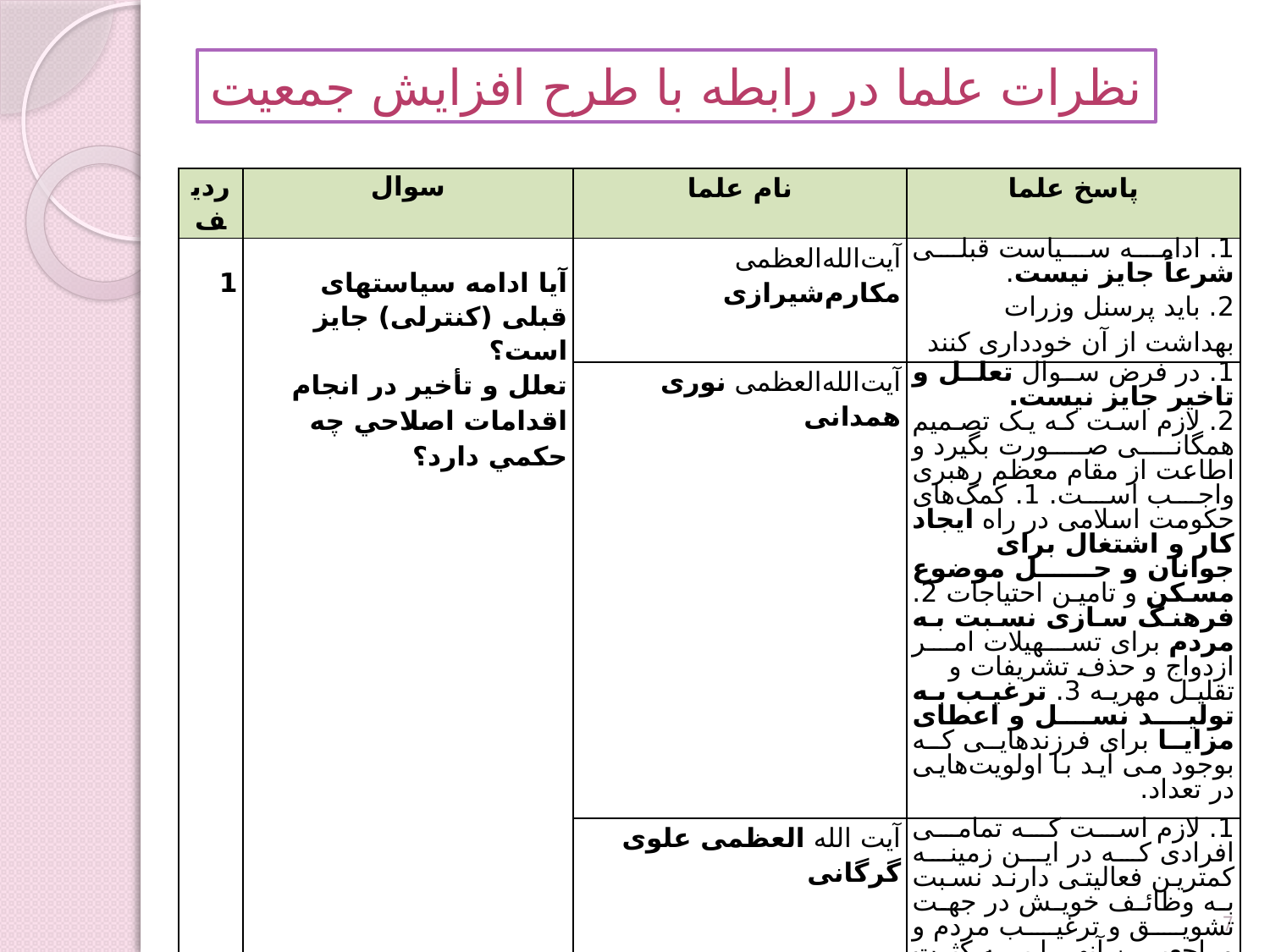

نظرات علما در رابطه با طرح افزایش جمعیت
| ردیف | سوال | نام علما | پاسخ علما |
| --- | --- | --- | --- |
| 1 | آیا ادامه سیاستهای قبلی (کنترلی) جایز است؟ تعلل و تأخير در انجام اقدامات اصلاحي چه حكمي دارد؟ | آیت‌الله‌العظمی مکارم‌شیرازی | 1. ادامه سیاست قبلی شرعاً جایز نیست. 2. باید پرسنل وزرات بهداشت از آن خودداری کنند |
|  |  | آیت‌الله‌العظمی نوری‌ همدانی | 1. در فرض سوال تعلل و تاخیر جایز نیست. 2. لازم است که یک تصمیم همگانی صورت بگیرد و اطاعت از مقام‌ معظم رهبری واجب است. 1. کمک‌های حکومت اسلامی در راه ایجاد کار و اشتغال برای جوانان و حل موضوع مسکن و تامین احتیاجات 2. فرهنگ سازی نسبت به مردم برای تسهیلات امر ازدواج و حذف تشریفات و تقلیل مهریه 3. ترغیب به تولید نسل و اعطای مزایا برای فرزندهایی که بوجود می آید با اولویت‌هایی در تعداد. |
|  |  | آیت الله العظمی علوی گرگانی | 1. لازم است که تمامی افرادی که در این زمینه کمترین فعالیتی دارند نسبت به وظائف خویش در جهت تشویق و ترغیب مردم و مراجعین آنها به کثرت جمعیت اقدام نمایند. 2. تعلل و تاخیر در این کار ضمانت آور است. 3. باید بدانند که حقوق دریافتی آنها شبه دار خواهد بود. |
7